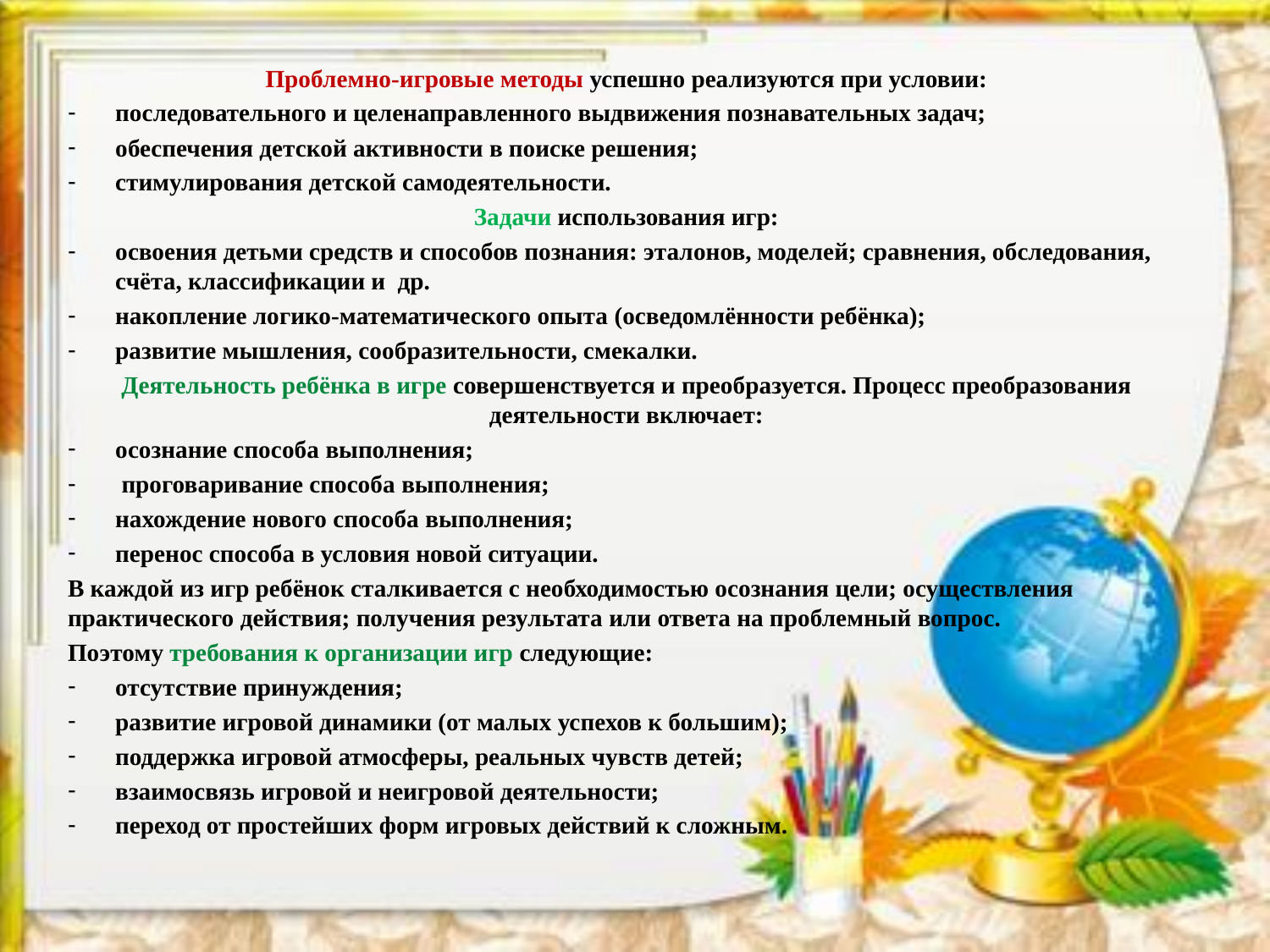

Проблемно-игровые методы успешно реализуются при условии:
последовательного и целенаправленного выдвижения познавательных задач;
обеспечения детской активности в поиске решения;
стимулирования детской самодеятельности.
Задачи использования игр:
освоения детьми средств и способов познания: эталонов, моделей; сравнения, обследования, счёта, классификации и  др.
накопление логико-математического опыта (осведомлённости ребёнка);
развитие мышления, сообразительности, смекалки.
Деятельность ребёнка в игре совершенствуется и преобразуется. Процесс преобразования деятельности включает:
осознание способа выполнения;
 проговаривание способа выполнения;
нахождение нового способа выполнения;
перенос способа в условия новой ситуации.
В каждой из игр ребёнок сталкивается с необходимостью осознания цели; осуществления практического действия; получения результата или ответа на проблемный вопрос.
Поэтому требования к организации игр следующие:
отсутствие принуждения;
развитие игровой динамики (от малых успехов к большим);
поддержка игровой атмосферы, реальных чувств детей;
взаимосвязь игровой и неигровой деятельности;
переход от простейших форм игровых действий к сложным.